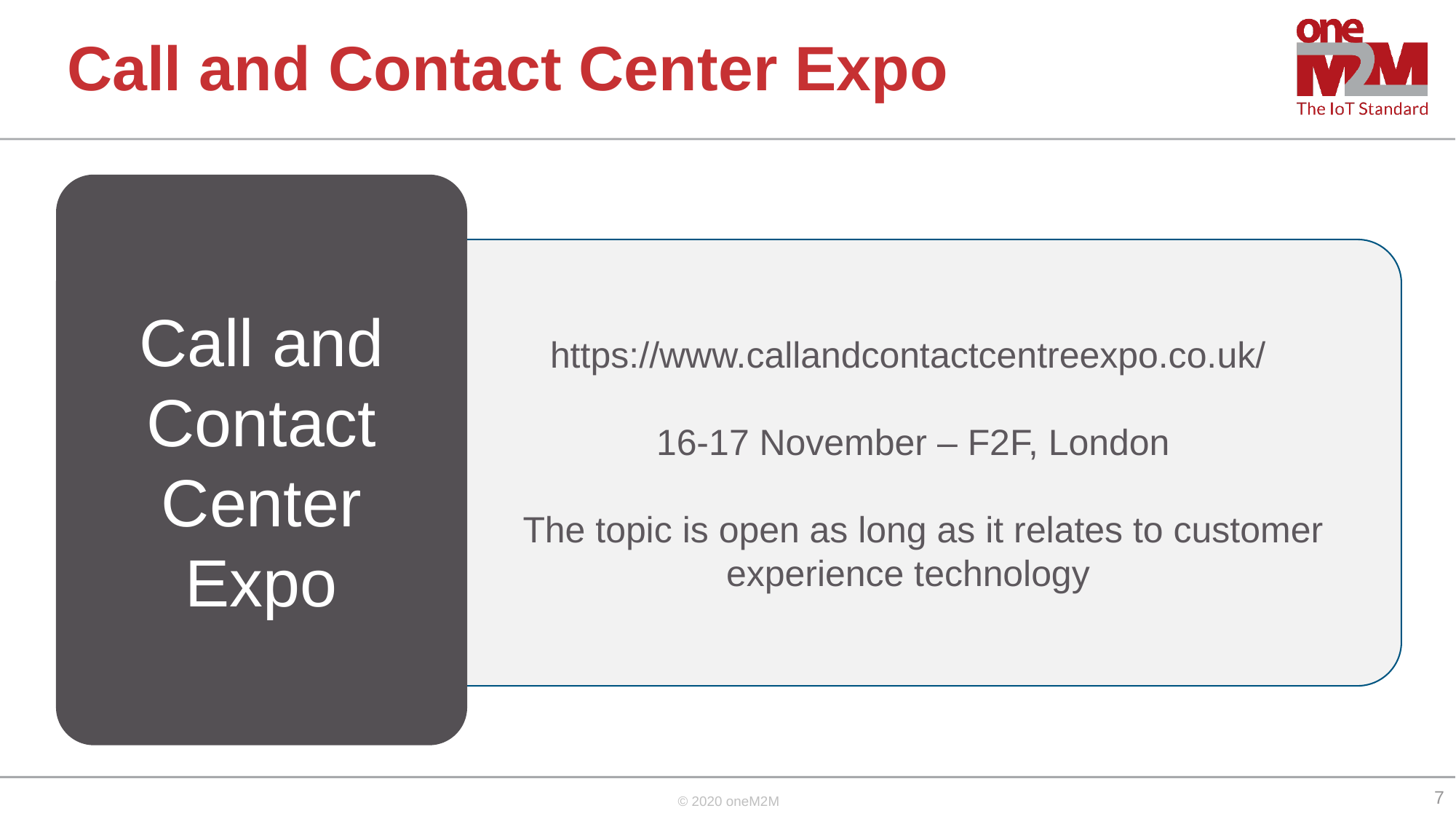

# Call and Contact Center Expo
Call and Contact Center Expo
https://www.callandcontactcentreexpo.co.uk/

16-17 November – F2F, London

  The topic is open as long as it relates to customer experience technology
7